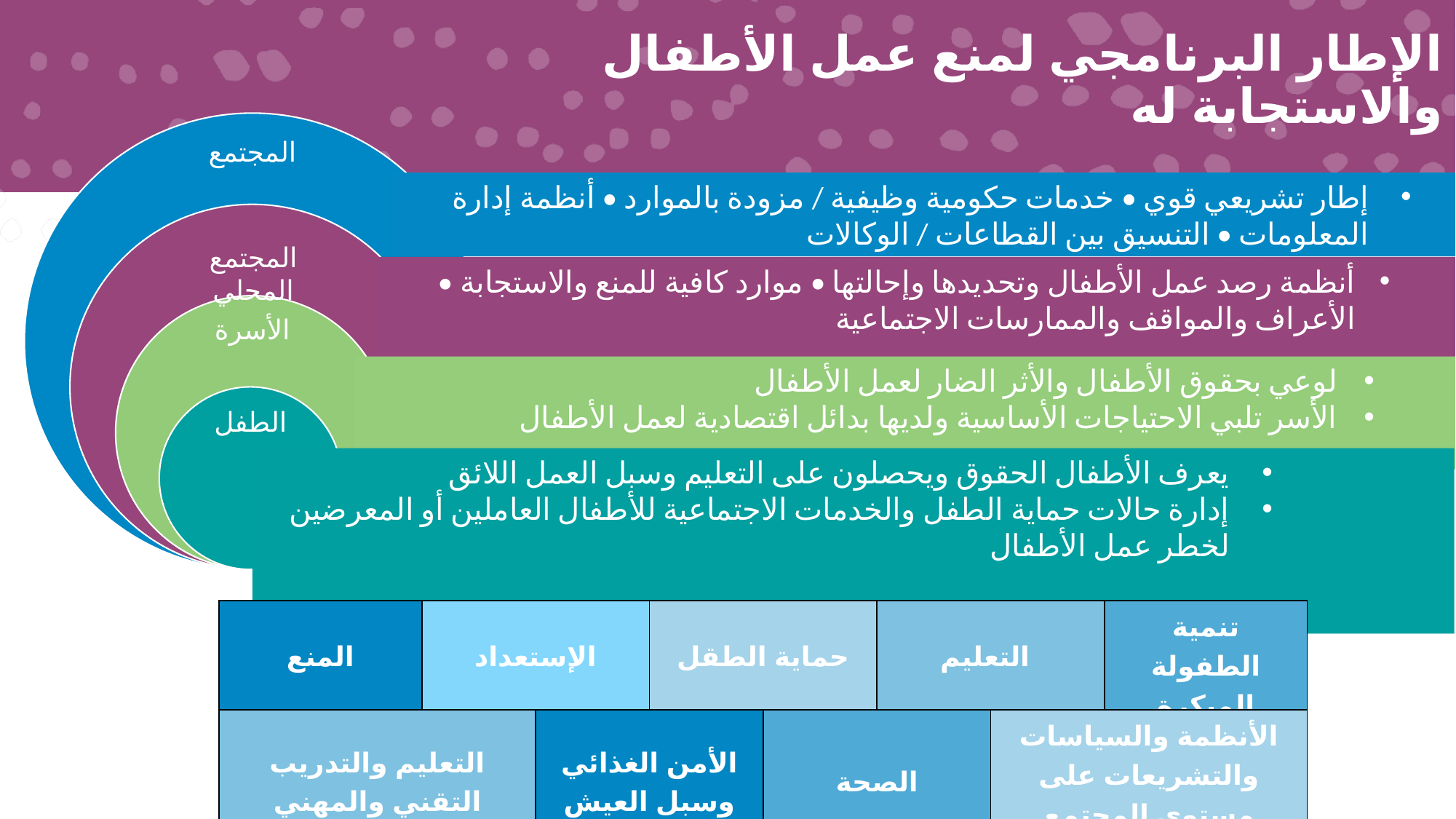

الإطار البرنامجي لمنع عمل الأطفال والاستجابة له

المجتمع

الأسرة

الطفل

إطار تشريعي قوي • خدمات حكومية وظيفية / مزودة بالموارد • أنظمة إدارة المعلومات • التنسيق بين القطاعات / الوكالات

المجتمع المحلي
أنظمة رصد عمل الأطفال وتحديدها وإحالتها • موارد كافية للمنع والاستجابة • الأعراف والمواقف والممارسات الاجتماعية

لوعي بحقوق الأطفال والأثر الضار لعمل الأطفال
الأسر تلبي الاحتياجات الأساسية ولديها بدائل اقتصادية لعمل الأطفال

يعرف الأطفال الحقوق ويحصلون على التعليم وسبل العمل اللائق
إدارة حالات حماية الطفل والخدمات الاجتماعية للأطفال العاملين أو المعرضين لخطر عمل الأطفال

| المنع | الإستعداد |  | حماية الطقل |  | التعليم |  | تنمية الطفولة المبكرة |
| --- | --- | --- | --- | --- | --- | --- | --- |
| التعليم والتدريب التقني والمهني |  | الأمن الغذائي وسبل العيش |  | الصحة |  | الأنظمة والسياسات والتشريعات على مستوى المجتمع |  |